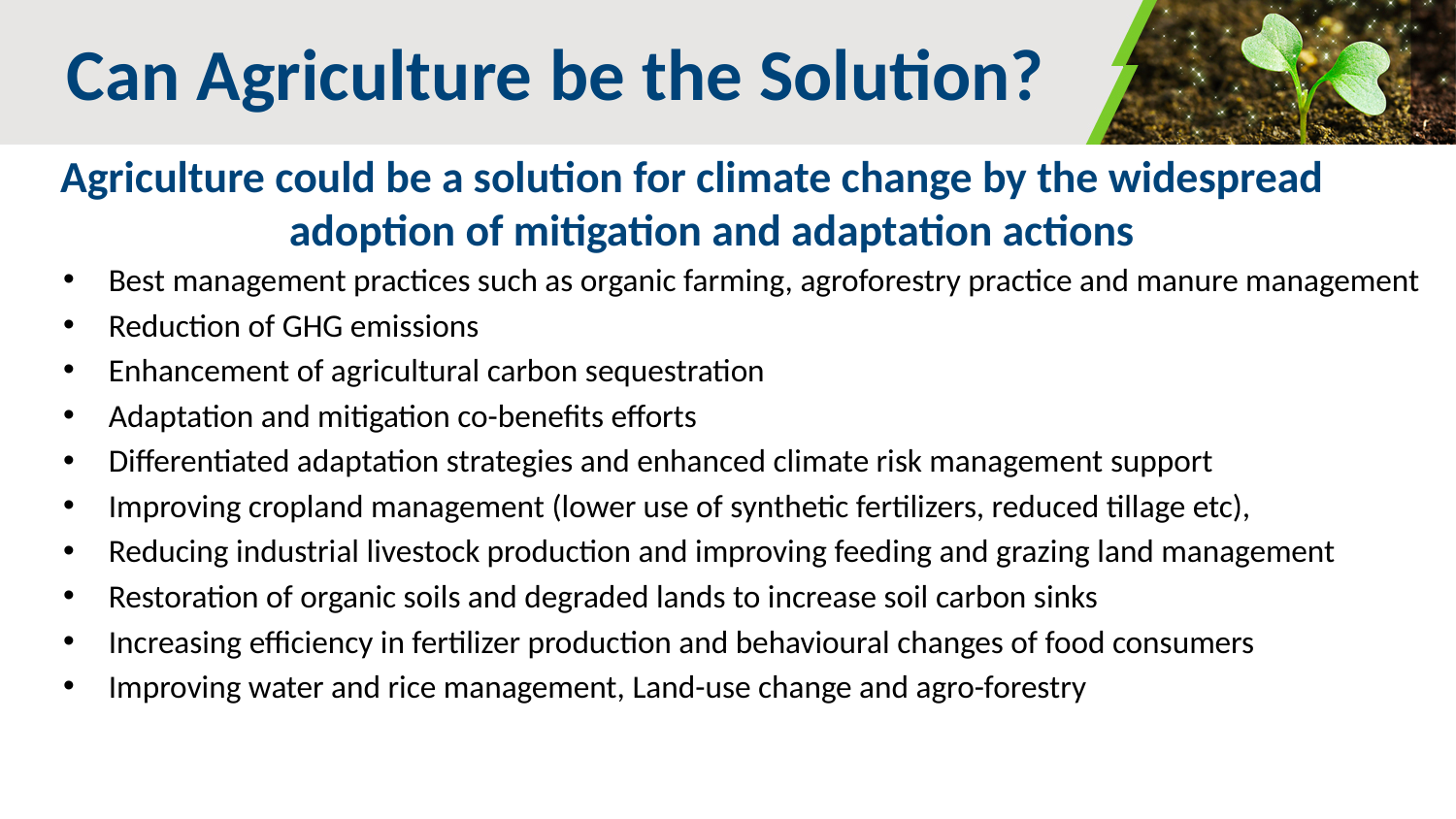

# Can Agriculture be the Solution?
Agriculture could be a solution for climate change by the widespread      adoption of mitigation and adaptation actions
Best management practices such as organic farming, agroforestry practice and manure management
Reduction of GHG emissions
Enhancement of agricultural carbon sequestration
Adaptation and mitigation co-benefits efforts
Differentiated adaptation strategies and enhanced climate risk management support
Improving cropland management (lower use of synthetic fertilizers, reduced tillage etc),
Reducing industrial livestock production and improving feeding and grazing land management
Restoration of organic soils and degraded lands to increase soil carbon sinks
Increasing efficiency in fertilizer production and behavioural changes of food consumers
Improving water and rice management, Land-use change and agro-forestry